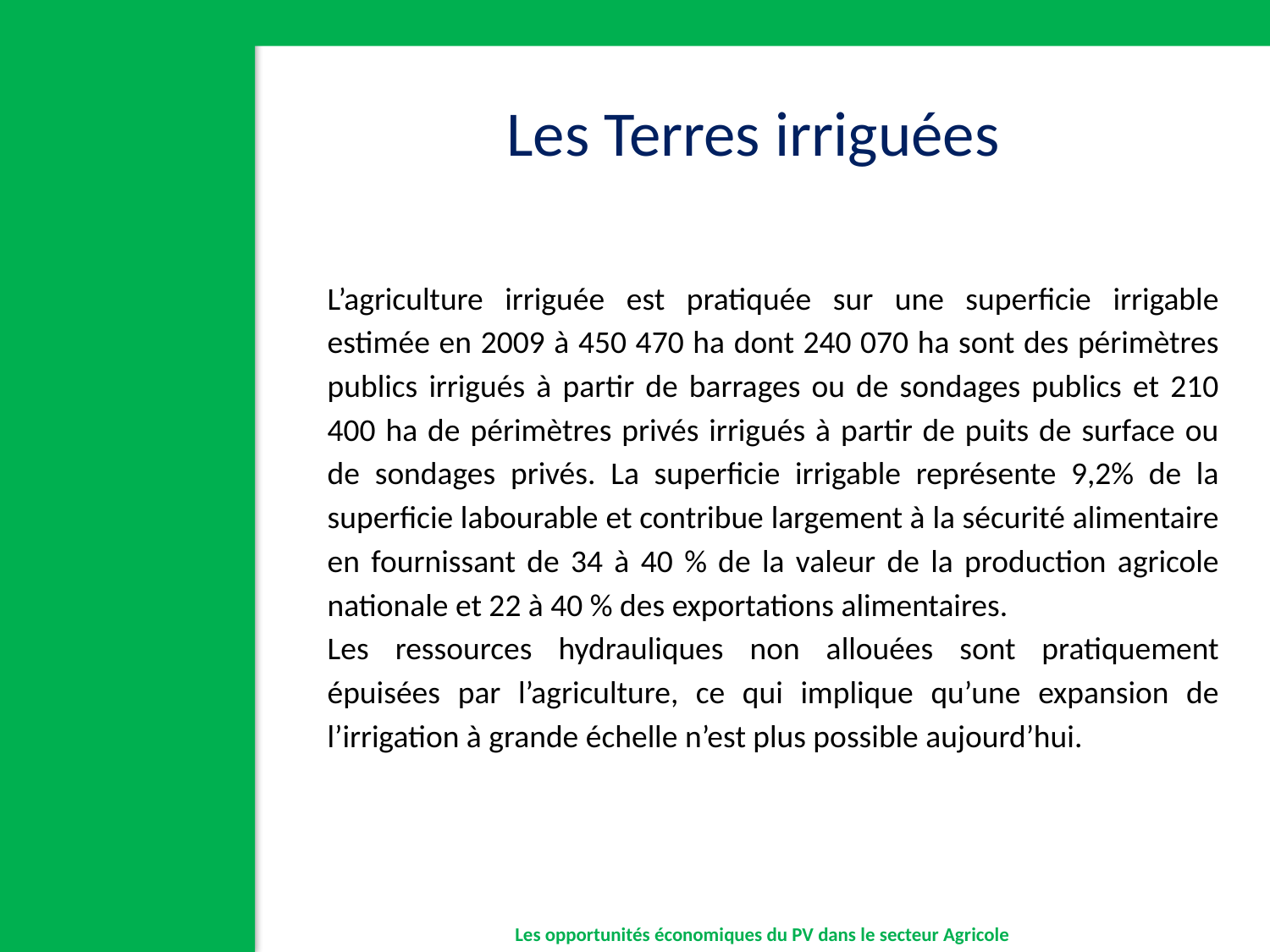

Les Terres irriguées
L’agriculture irriguée est pratiquée sur une superficie irrigable estimée en 2009 à 450 470 ha dont 240 070 ha sont des périmètres publics irrigués à partir de barrages ou de sondages publics et 210 400 ha de périmètres privés irrigués à partir de puits de surface ou de sondages privés. La superficie irrigable représente 9,2% de la superficie labourable et contribue largement à la sécurité alimentaire en fournissant de 34 à 40 % de la valeur de la production agricole nationale et 22 à 40 % des exportations alimentaires.
Les ressources hydrauliques non allouées sont pratiquement épuisées par l’agriculture, ce qui implique qu’une expansion de l’irrigation à grande échelle n’est plus possible aujourd’hui.